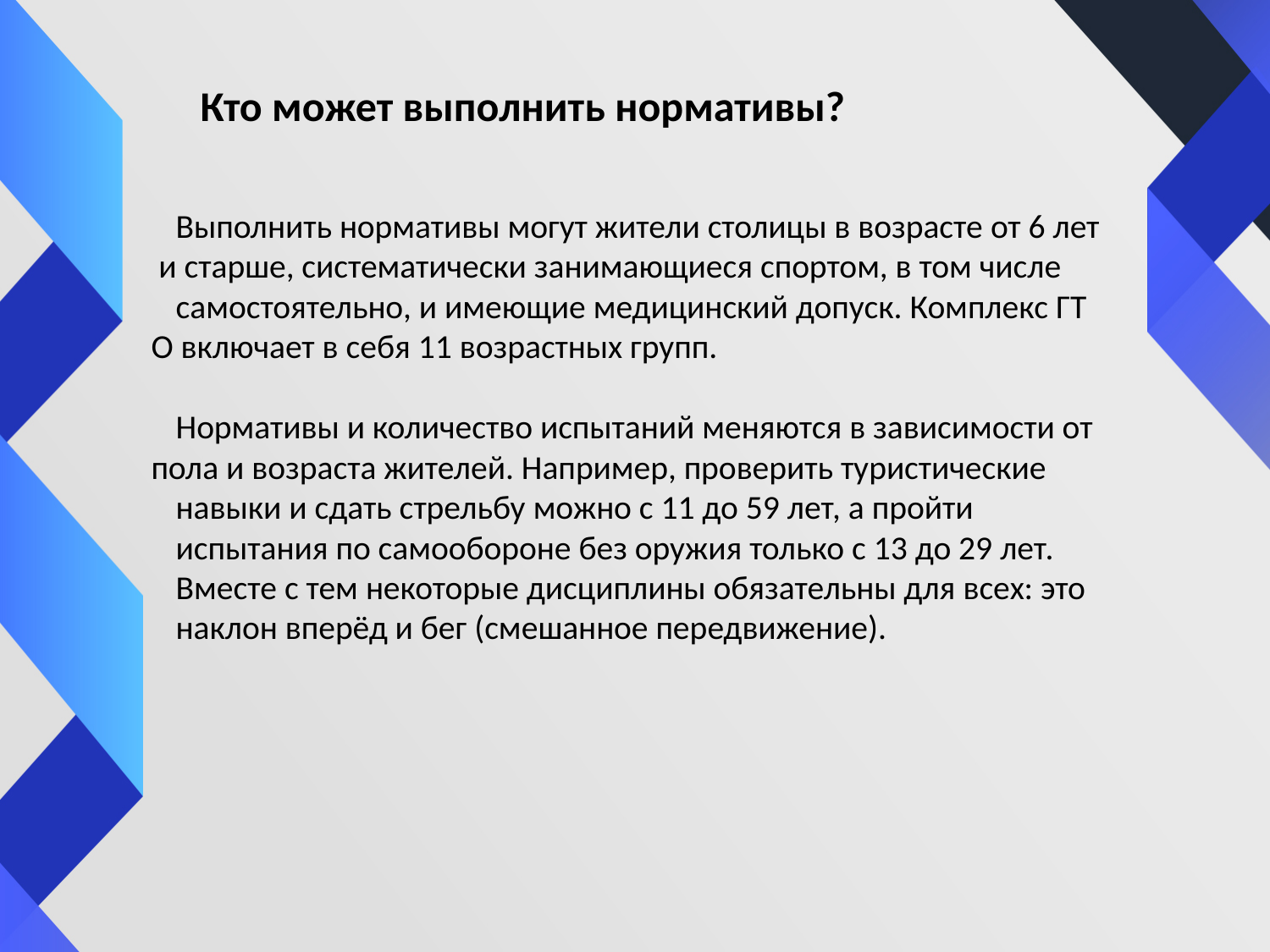

Кто может выполнить нормативы?
Выполнить нормативы могут жители столицы в возрасте от 6 лет и старше, систематически занимающиеся спортом, в том числе
самостоятельно, и имеющие медицинский допуск. Комплекс ГТО включает в себя 11 возрастных групп.

Нормативы и количество испытаний меняются в зависимости от пола и возраста жителей. Например, проверить туристические
навыки и сдать стрельбу можно с 11 до 59 лет, а пройти
испытания по самообороне без оружия только с 13 до 29 лет.
Вместе с тем некоторые дисциплины обязательны для всех: это
наклон вперёд и бег (смешанное передвижение).